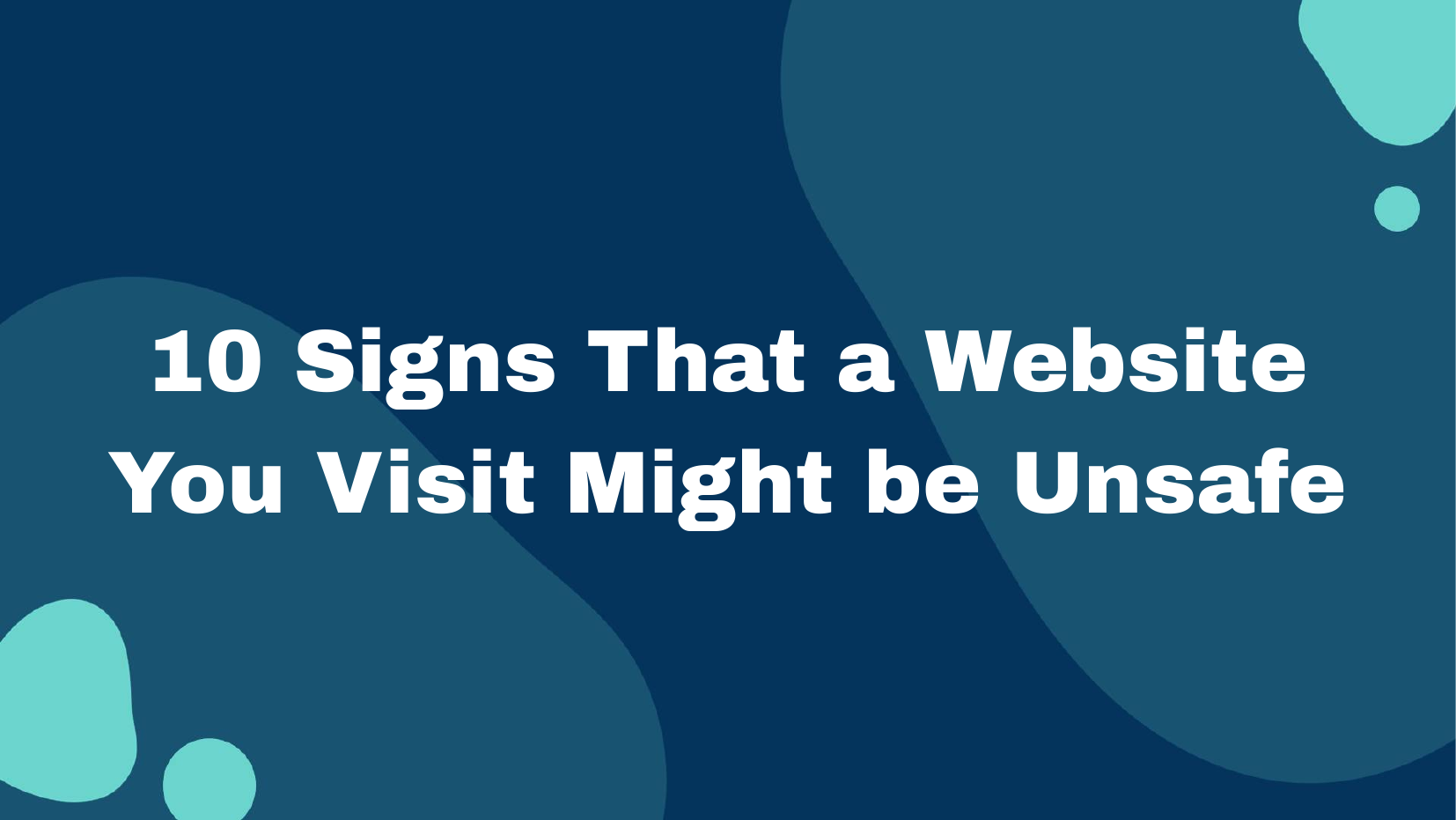

# 10 Signs That a Website You Visit Might be Unsafe